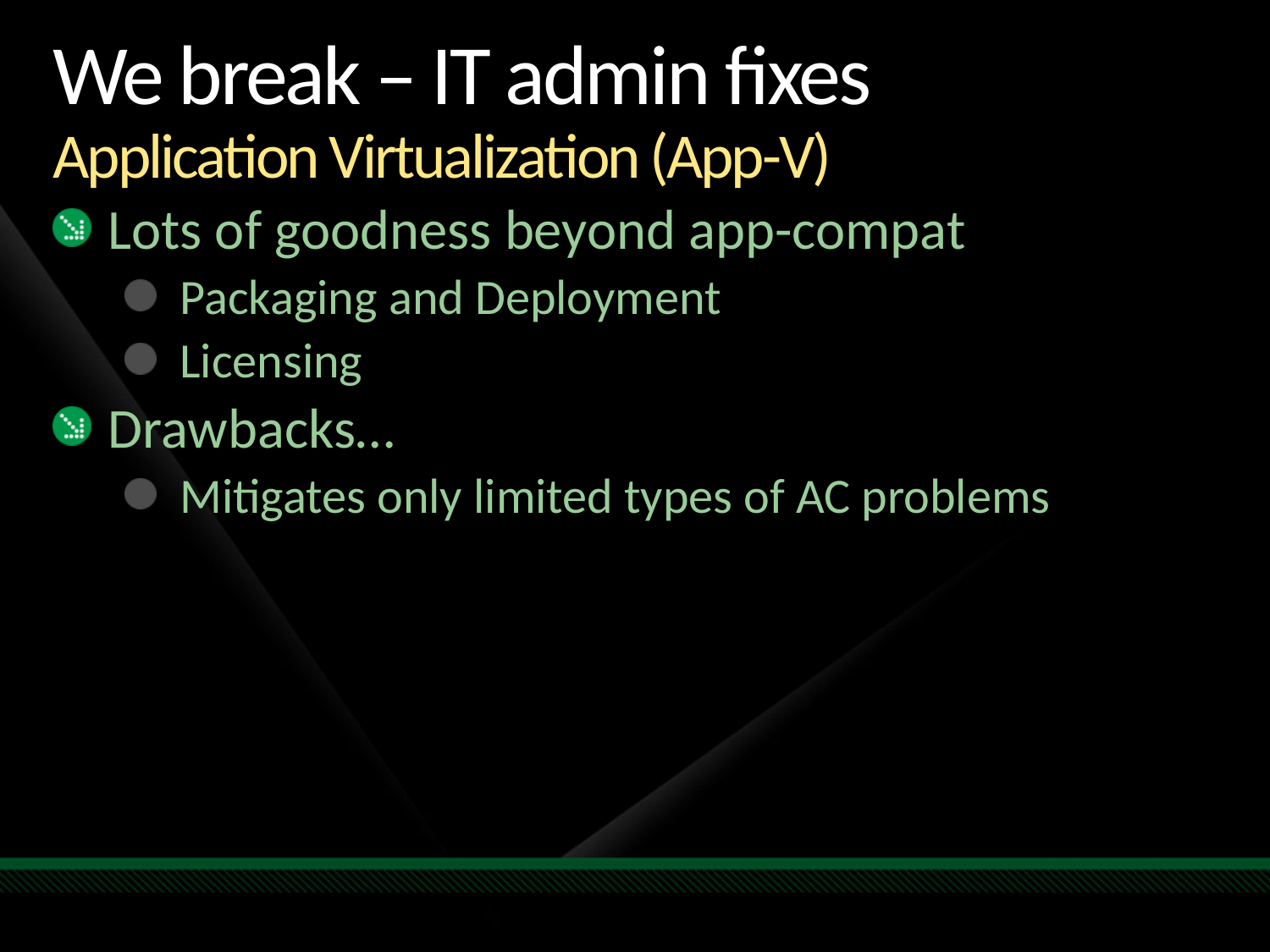

# We break – IT admin fixes Application Virtualization (App-V)
Lots of goodness beyond app-compat
Packaging and Deployment
Licensing
Drawbacks…
Mitigates only limited types of AC problems